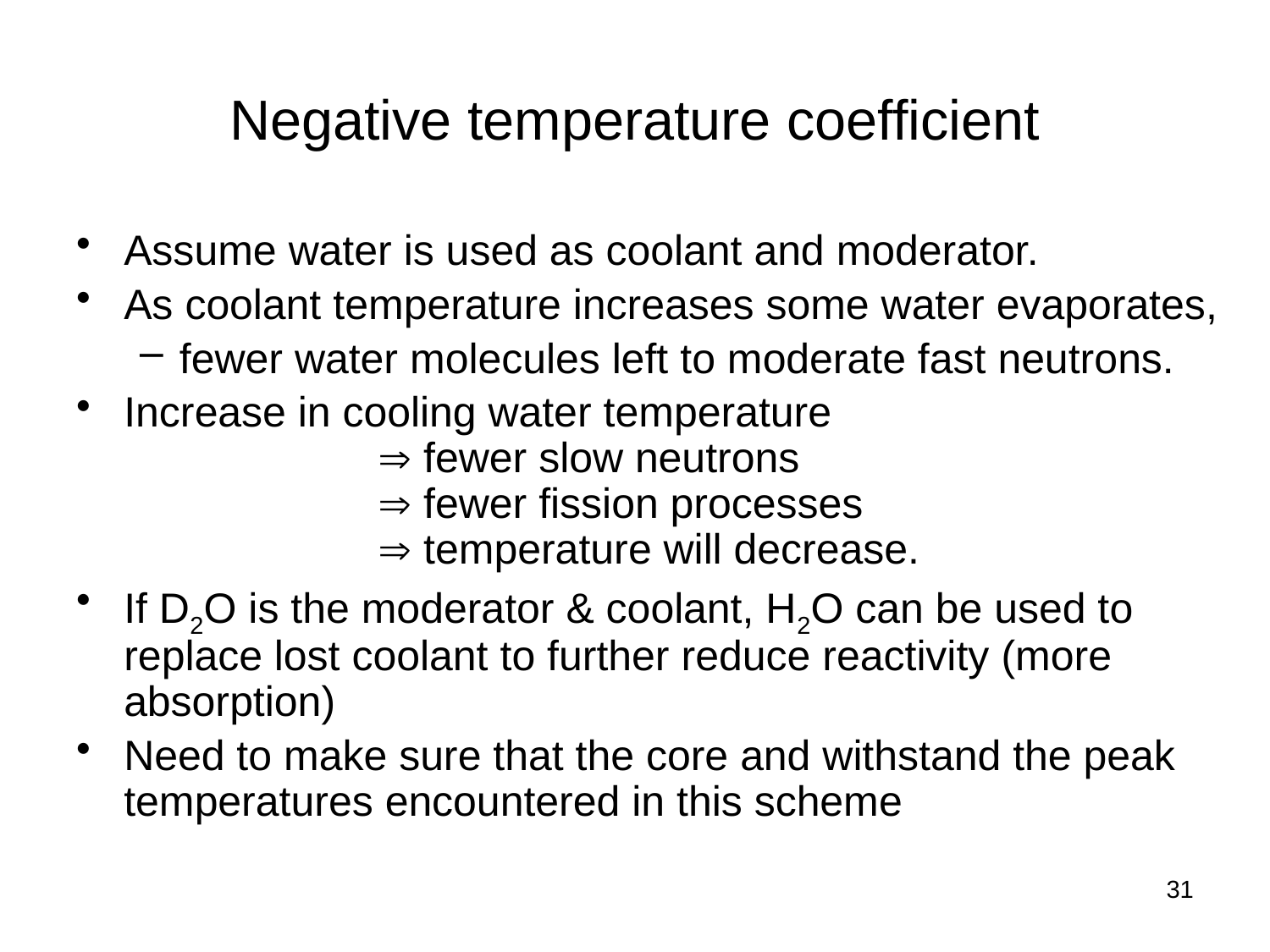

# Negative temperature coefficient
Assume water is used as coolant and moderator.
As coolant temperature increases some water evaporates,
fewer water molecules left to moderate fast neutrons.
Increase in cooling water temperature
               	⇒ fewer slow neutrons
		⇒ fewer fission processes
		⇒ temperature will decrease.
If D2O is the moderator & coolant, H2O can be used to replace lost coolant to further reduce reactivity (more absorption)
Need to make sure that the core and withstand the peak temperatures encountered in this scheme

31